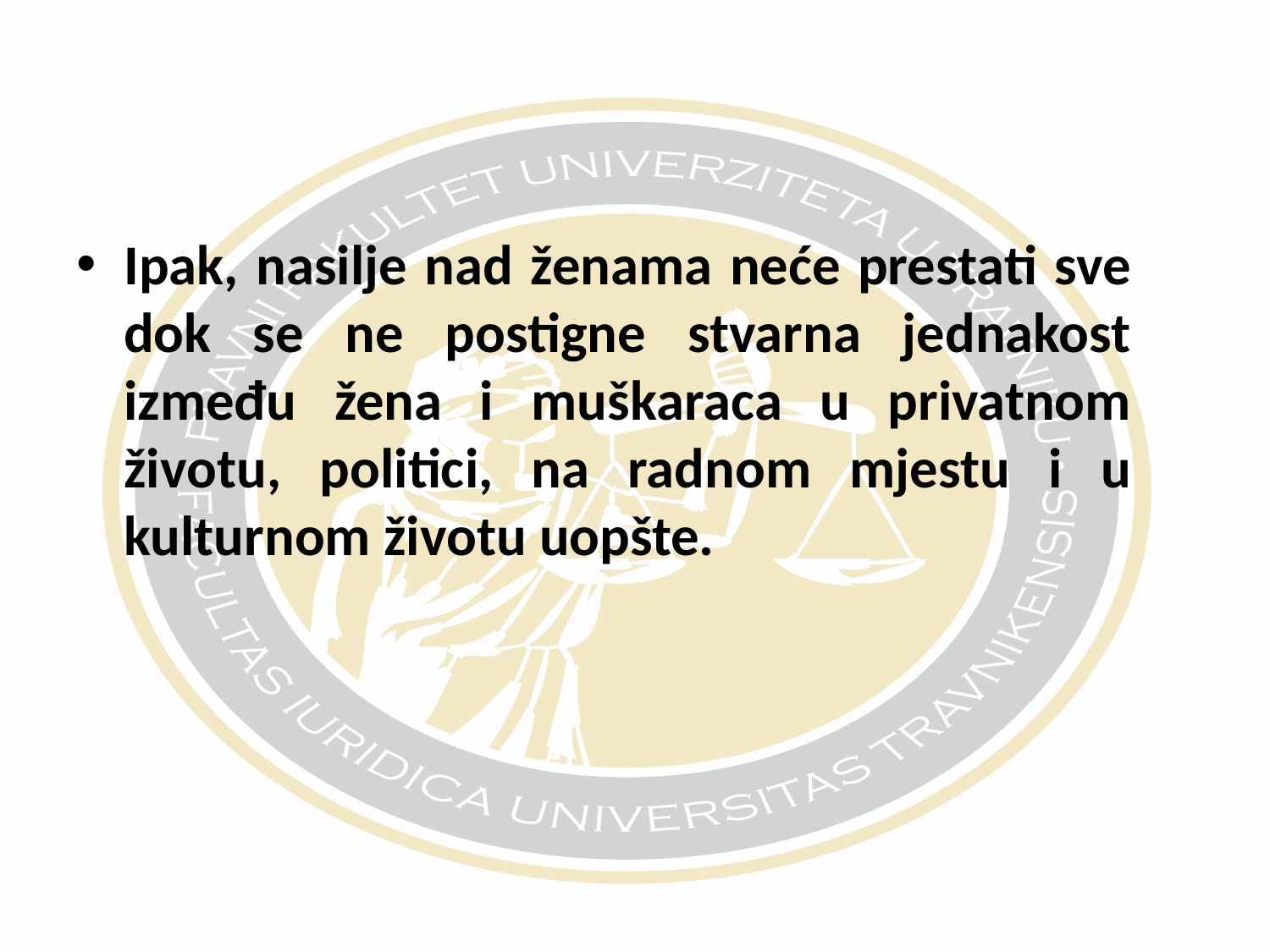

#
Ipak, nasilje nad ženama neće prestati sve dok se ne postigne stvarna jednakost između žena i muškaraca u privatnom životu, politici, na radnom mjestu i u kulturnom životu uopšte.